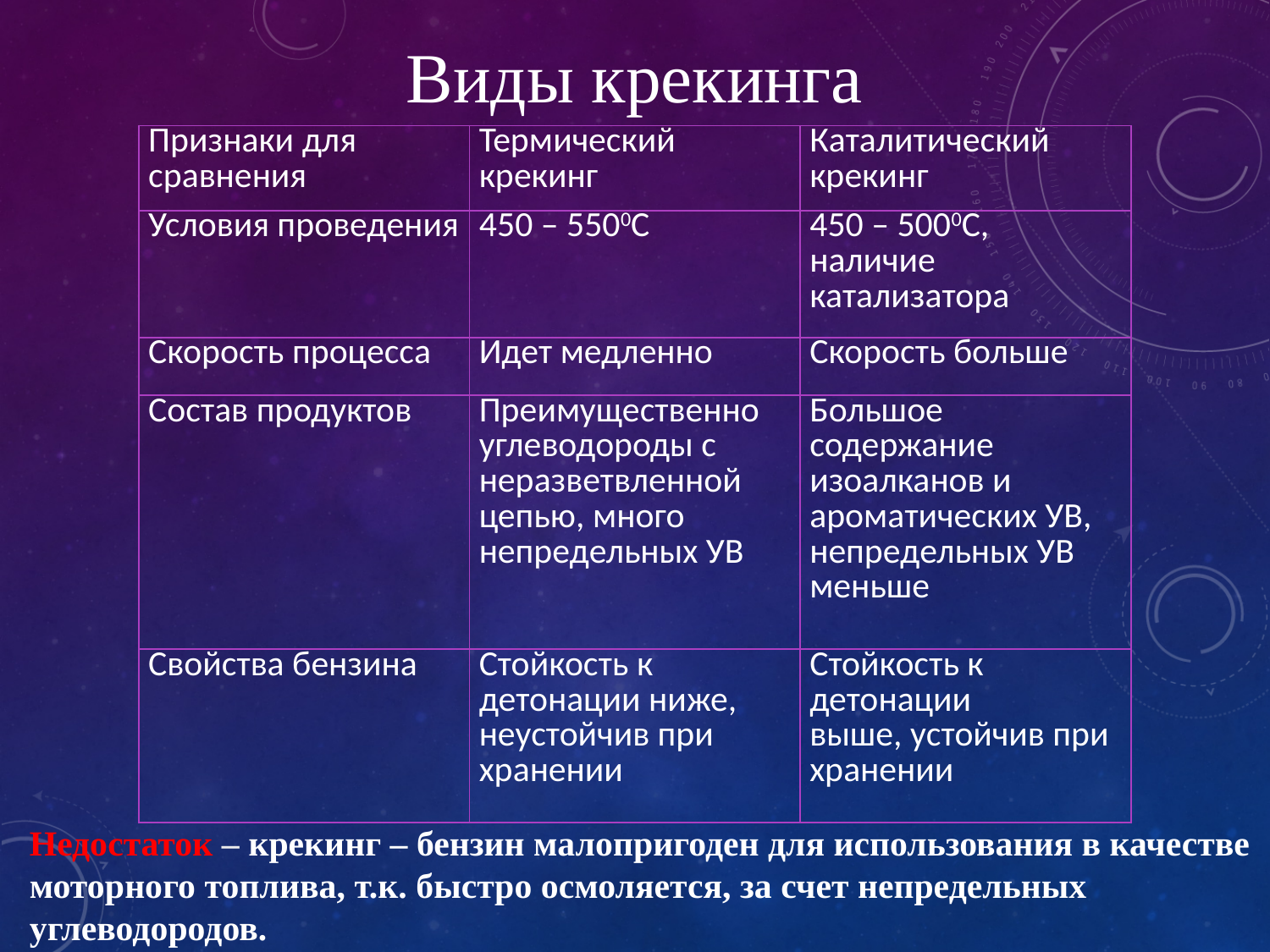

Виды крекинга
| Признаки для сравнения | Термический крекинг | Каталитический крекинг |
| --- | --- | --- |
| Условия проведения | 450 – 5500С | 450 – 5000С, наличие катализатора |
| Скорость процесса | Идет медленно | Скорость больше |
| Состав продуктов | Преимущественно углеводороды с неразветвленной цепью, много непредельных УВ | Большое содержание изоалканов и ароматических УВ, непредельных УВ меньше |
| Свойства бензина | Стойкость к детонации ниже, неустойчив при хранении | Стойкость к детонации выше, устойчив при хранении |
Недостаток – крекинг – бензин малопригоден для использования в качестве моторного топлива, т.к. быстро осмоляется, за счет непредельных углеводородов.